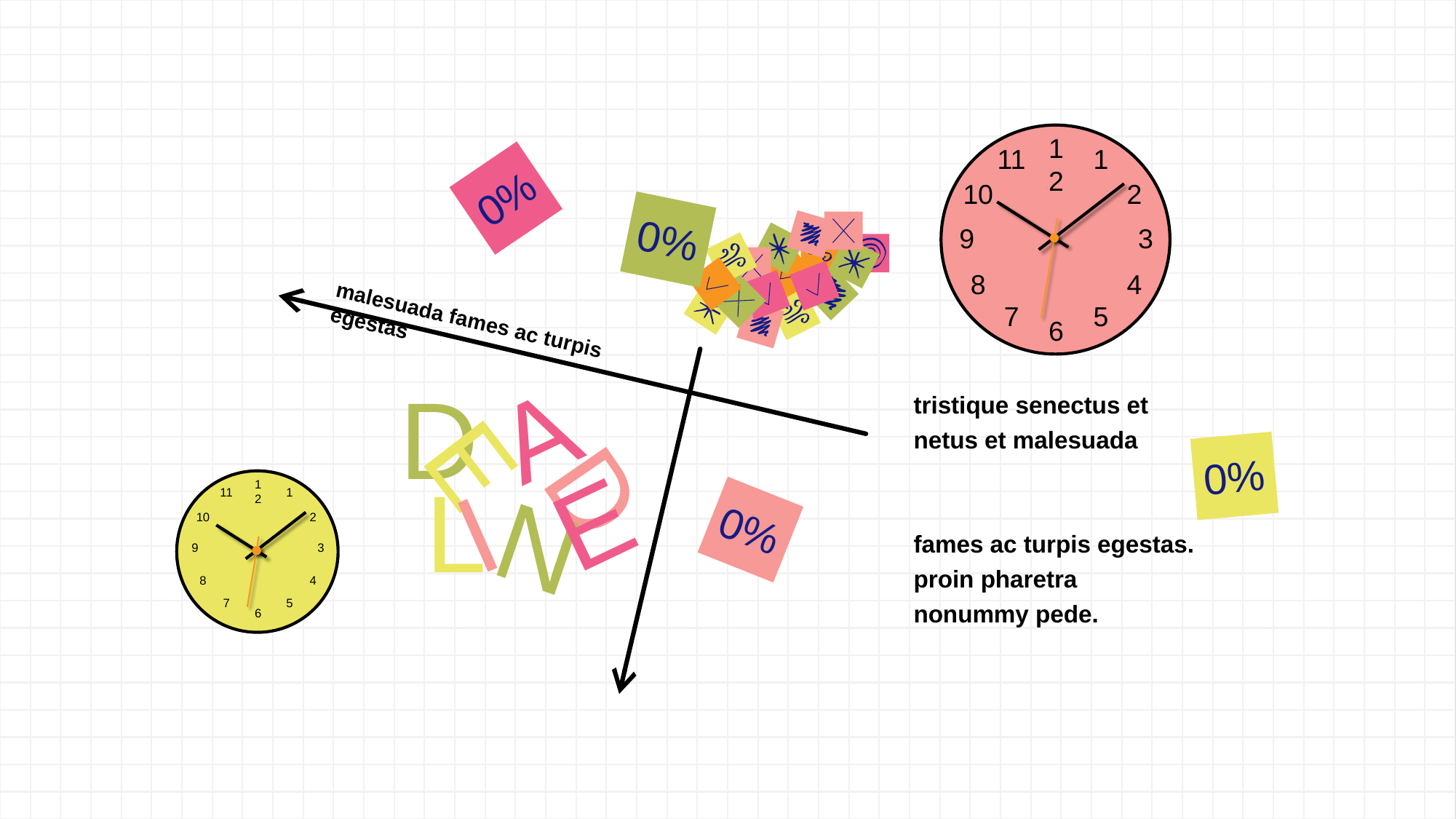

12
11
1
10
2
9
3
8
4
7
5
6

0%

0%

malesuada fames ac turpis egestas
D
A
E
D
L
E
I
N
tristique senectus et netus et malesuada

fames ac turpis egestas. proin pharetra nonummy pede.

0%

12
11
1
2
10
9
3
8
4
7
5
6

0%